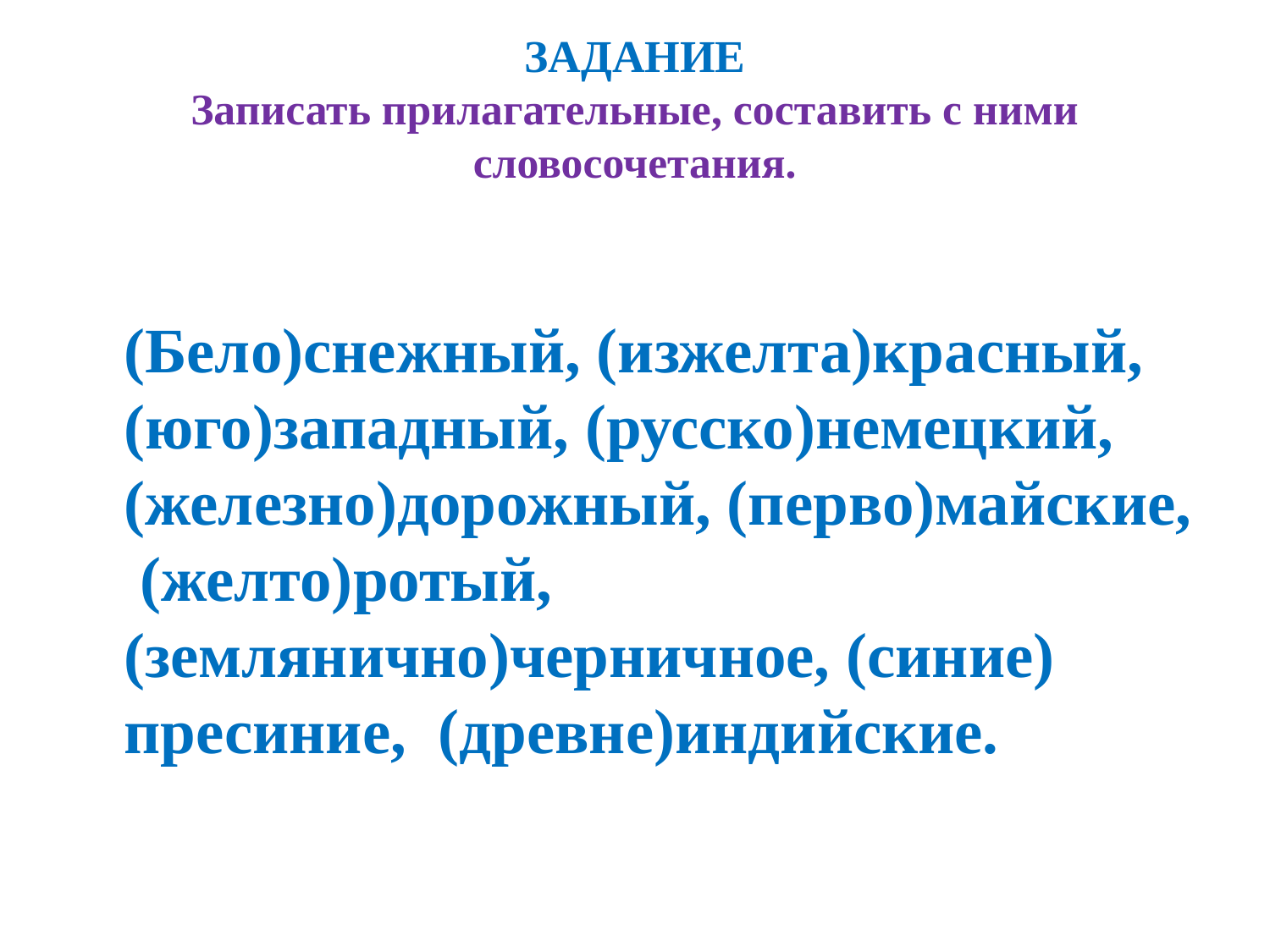

# ЗАДАНИЕ Записать прилагательные, составить с ними словосочетания.

   (Бело)снежный, (изжелта)красный, (юго)западный, (русско)немецкий, (железно)дорожный, (перво)майские,  (желто)ротый,  (землянично)черничное, (синие) пресиние,  (древне)индийские.